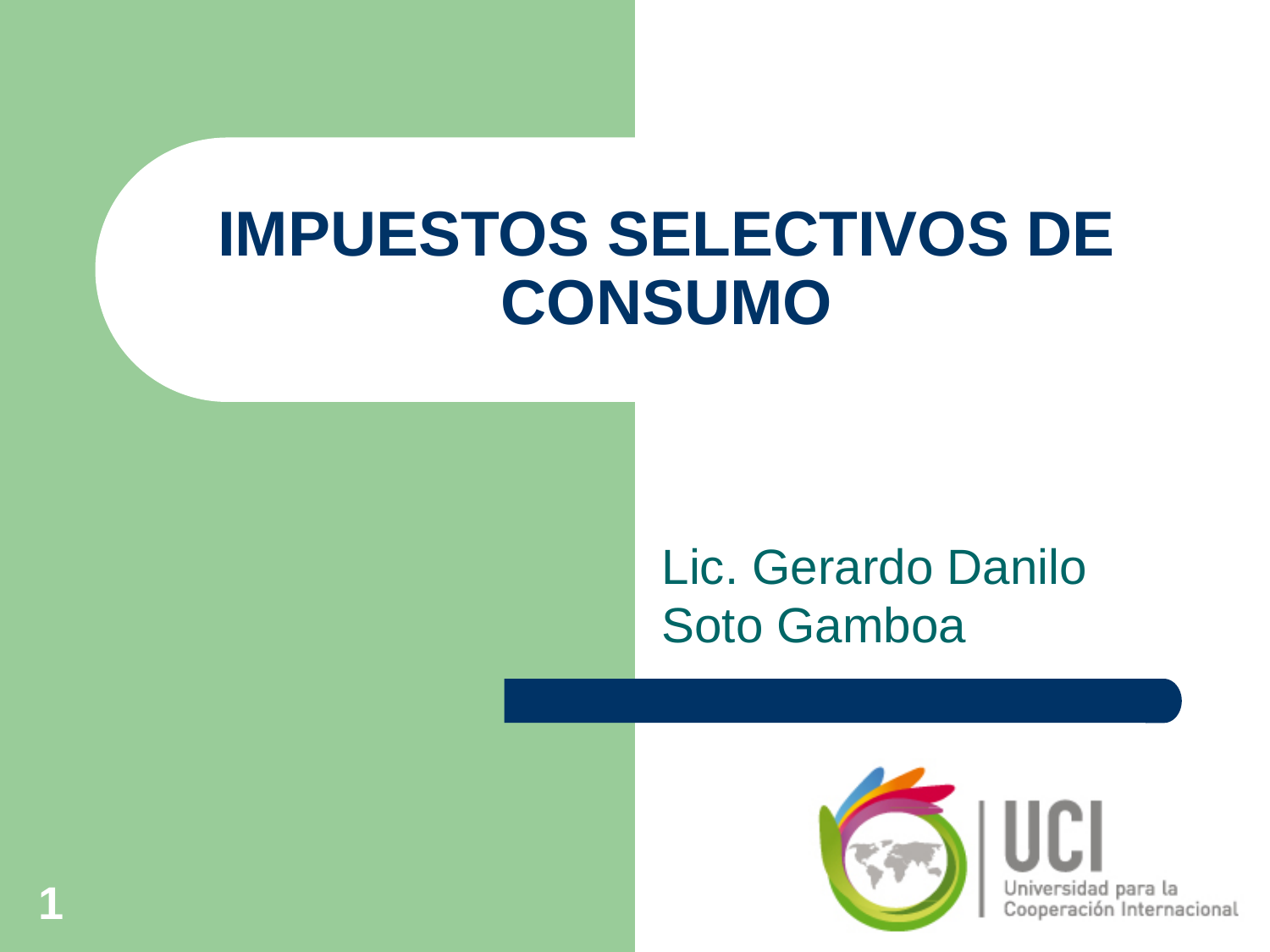

# IMPUESTOS SELECTIVOS DE CONSUMO
Lic. Gerardo Danilo Soto Gamboa
1